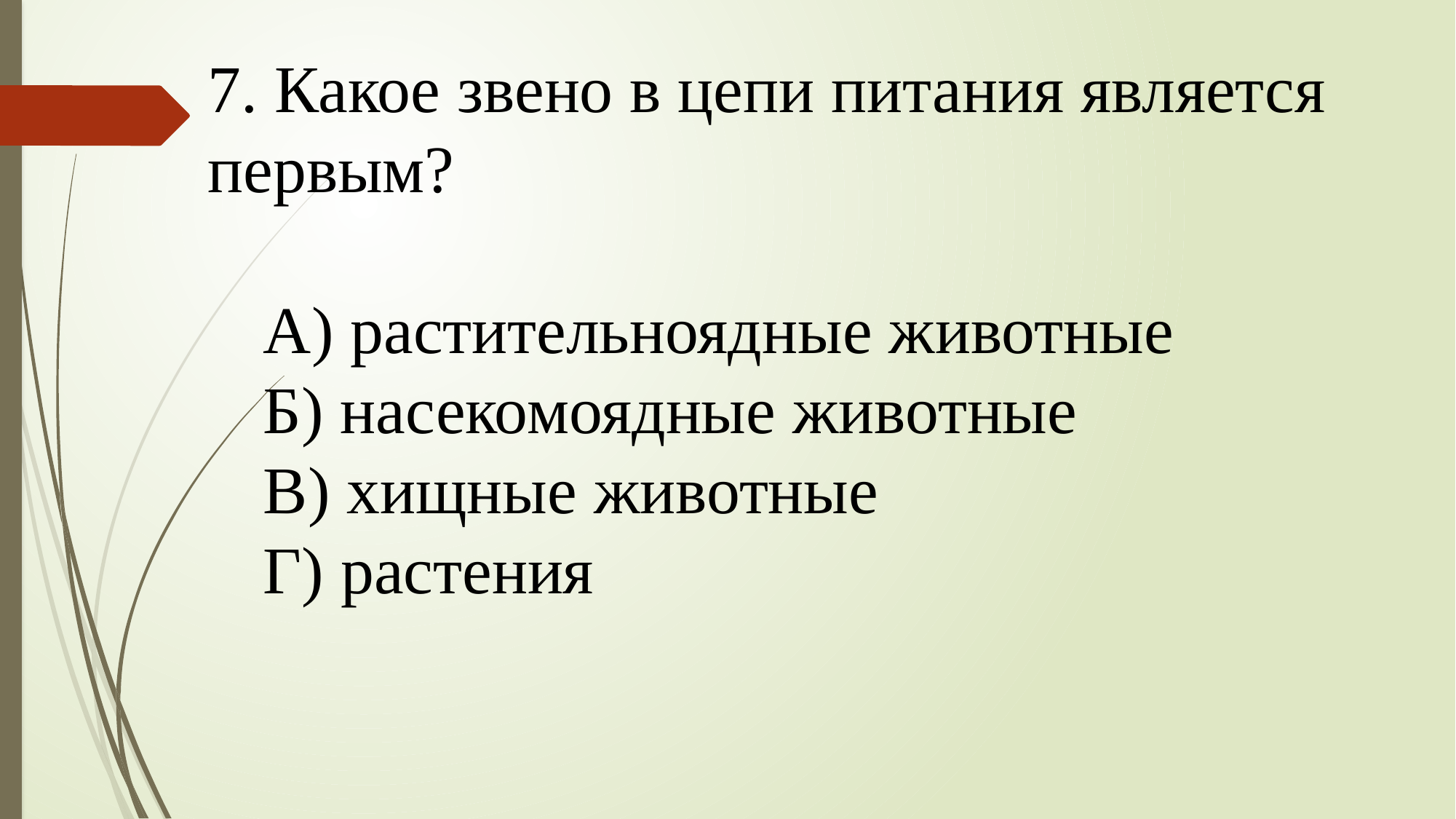

7. Какое звено в цепи питания является первым?
А) растительноядные животные
Б) насекомоядные животные
В) хищные животные
Г) растения